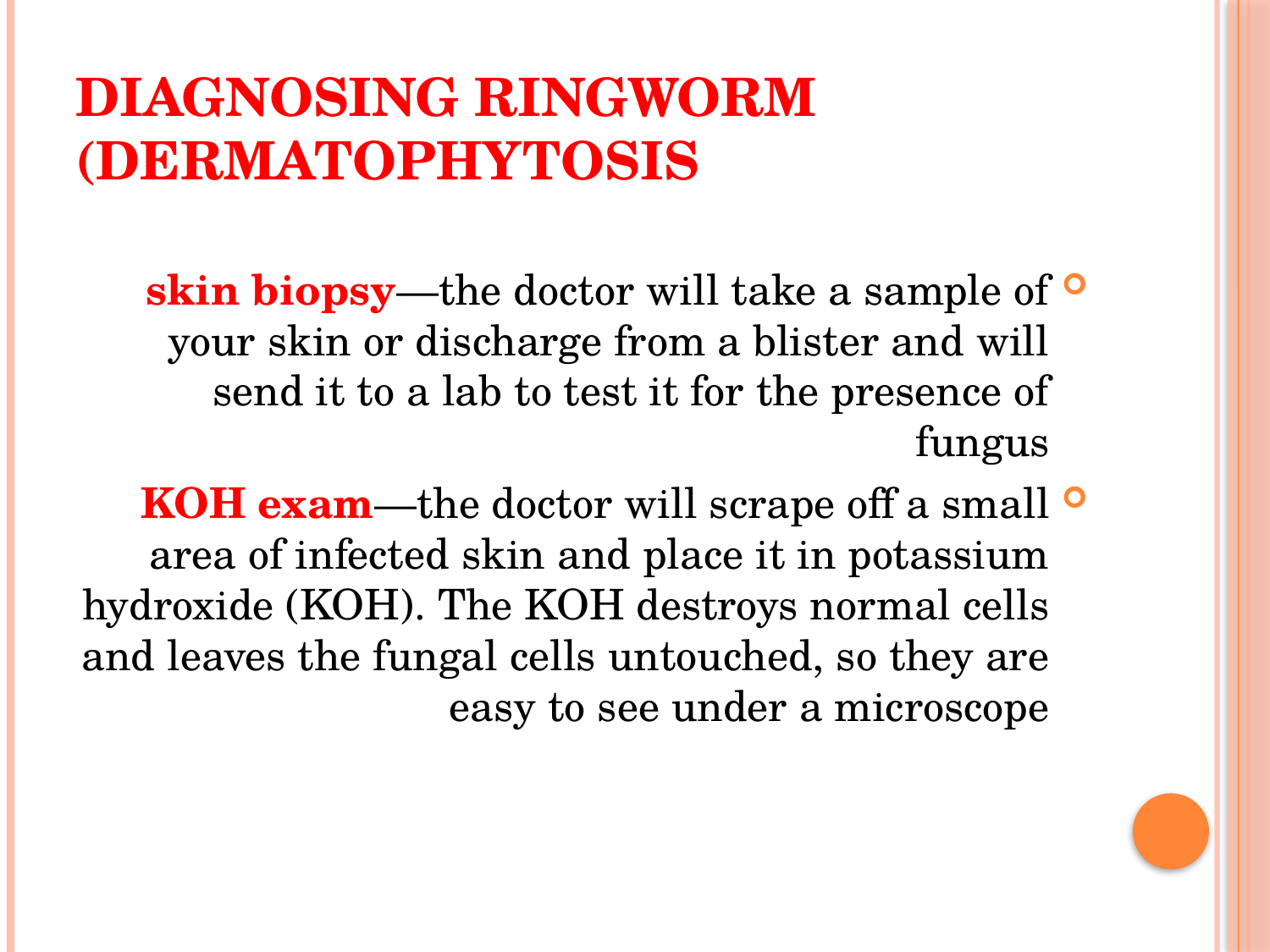

# Diagnosing Ringworm (Dermatophytosis
skin biopsy—the doctor will take a sample of your skin or discharge from a blister and will send it to a lab to test it for the presence of fungus
KOH exam—the doctor will scrape off a small area of infected skin and place it in potassium hydroxide (KOH). The KOH destroys normal cells and leaves the fungal cells untouched, so they are easy to see under a microscope